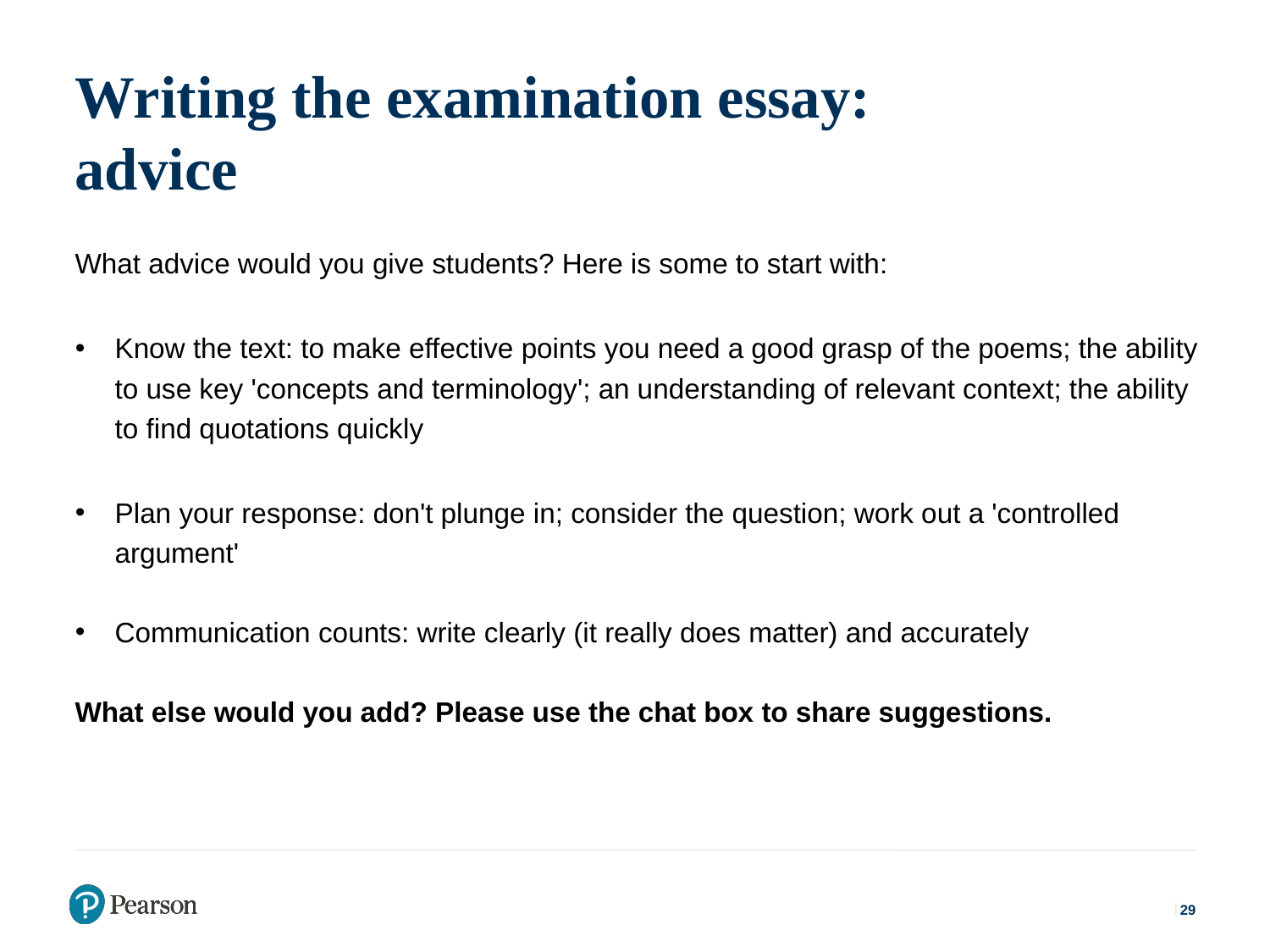

Writing the examination essay: advice

What advice would you give students? Here is some to start with:

Know the text: to make effective points you need a good grasp of the poems; the ability to use key 'concepts and terminology'; an understanding of relevant context; the ability to find quotations quickly

Plan your response: don't plunge in; consider the question; work out a 'controlled argument'

Communication counts: write clearly (it really does matter) and accurately

What else would you add? Please use the chat box to share suggestions.
29